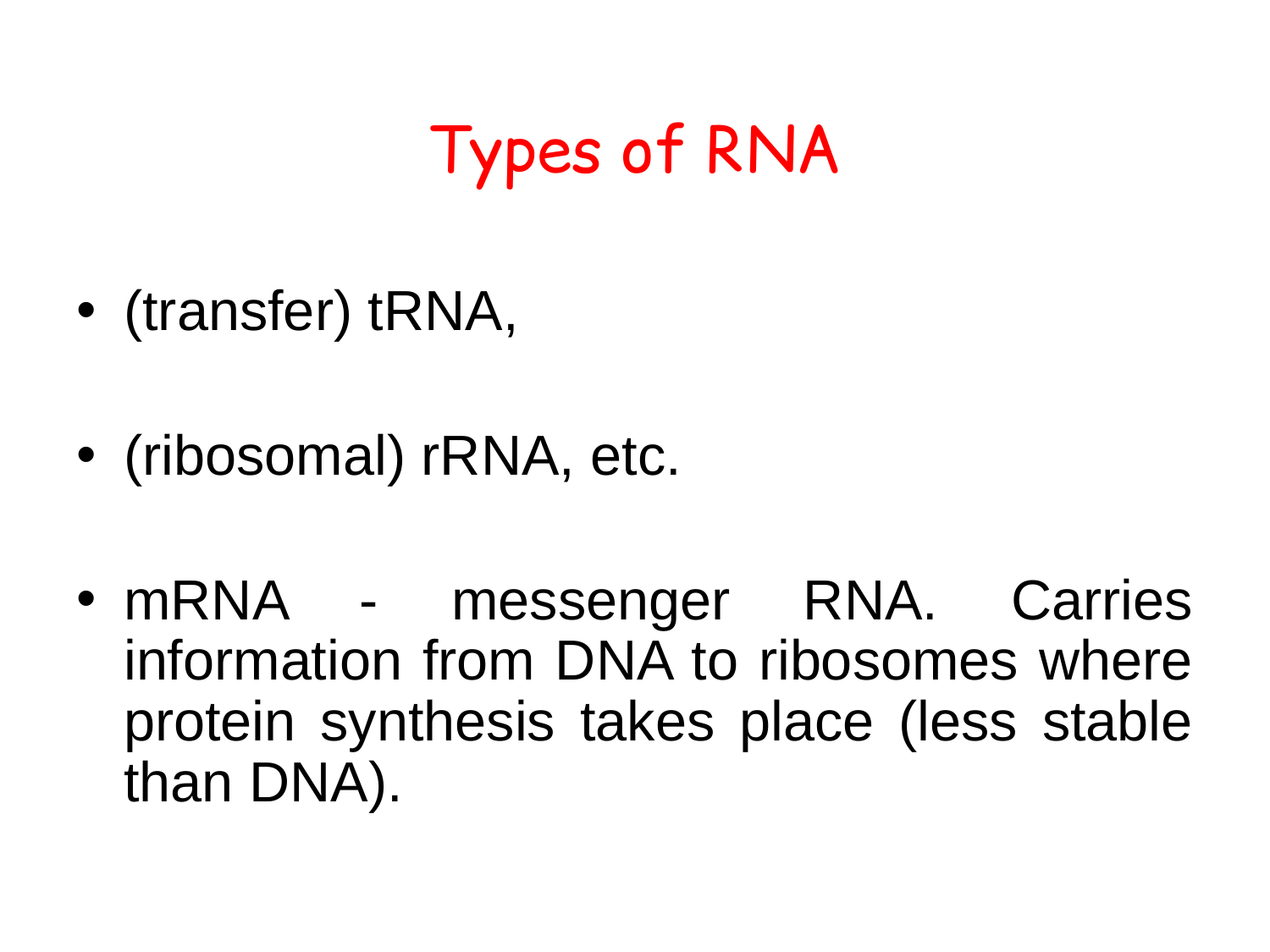

# Types of RNA

(transfer) tRNA,

(ribosomal) rRNA, etc.

mRNA - messenger RNA. Carries information from DNA to ribosomes where protein synthesis takes place (less stable than DNA).